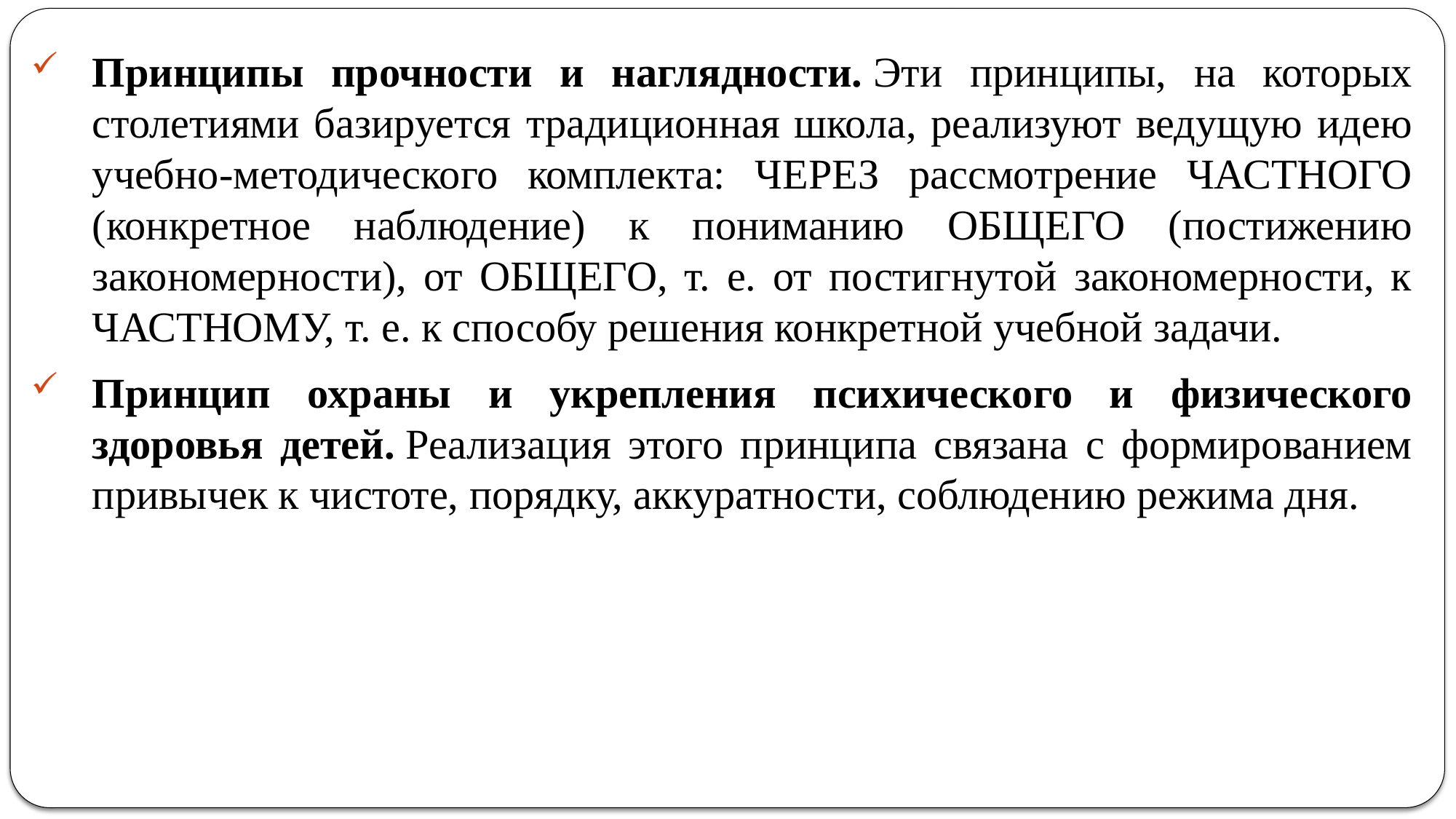

Принципы прочности и наглядности. Эти принципы, на которых столетиями базируется традиционная школа, реализуют ведущую идею учебно-методического комплекта: ЧЕРЕЗ рассмотрение ЧАСТНОГО (конкретное наблюдение) к пониманию ОБЩЕГО (постижению закономерности), от ОБЩЕГО, т. е. от постигнутой закономерности, к ЧАСТНОМУ, т. е. к способу решения конкретной учебной задачи.
Принцип охраны и укрепления психического и физического здоровья детей. Реализация этого принципа связана с формированием привычек к чистоте, порядку, аккуратности, соблюдению режима дня.